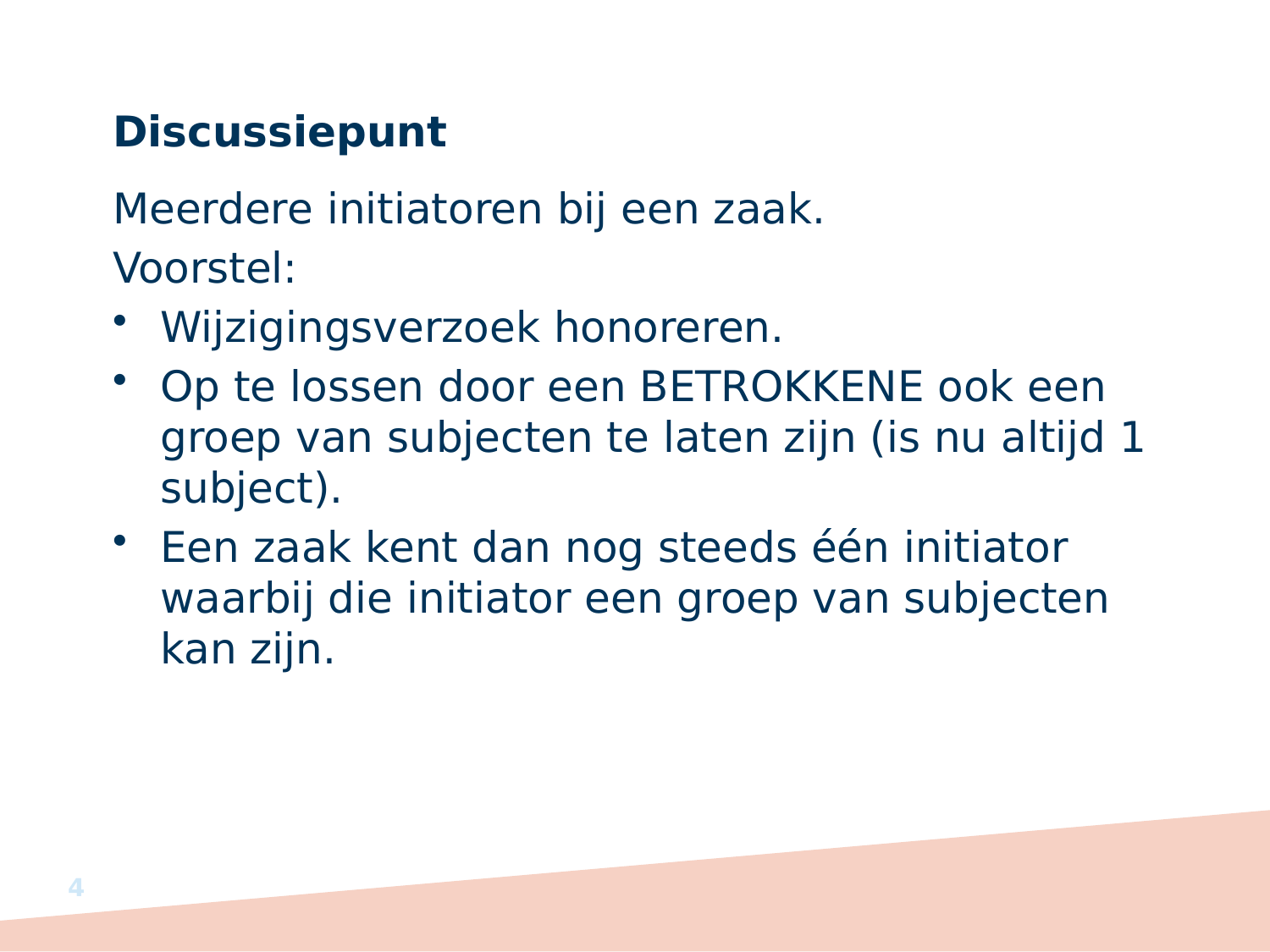

# Discussiepunt
Meerdere initiatoren bij een zaak.
Voorstel:
Wijzigingsverzoek honoreren.
Op te lossen door een BETROKKENE ook een groep van subjecten te laten zijn (is nu altijd 1 subject).
Een zaak kent dan nog steeds één initiator waarbij die initiator een groep van subjecten kan zijn.
4